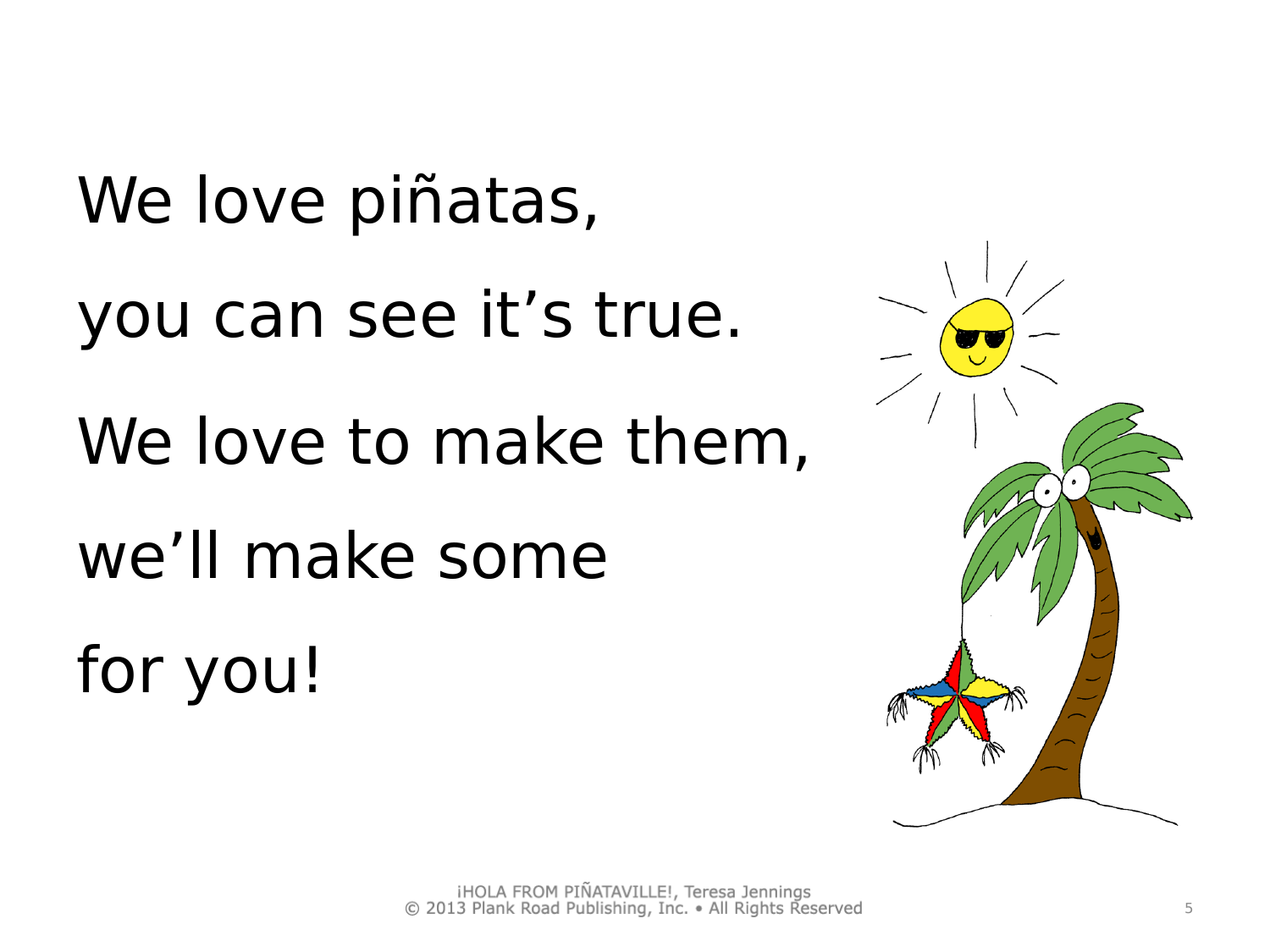

We love piñatas,
you can see it’s true.
We love to make them, we’ll make some
for you!
5